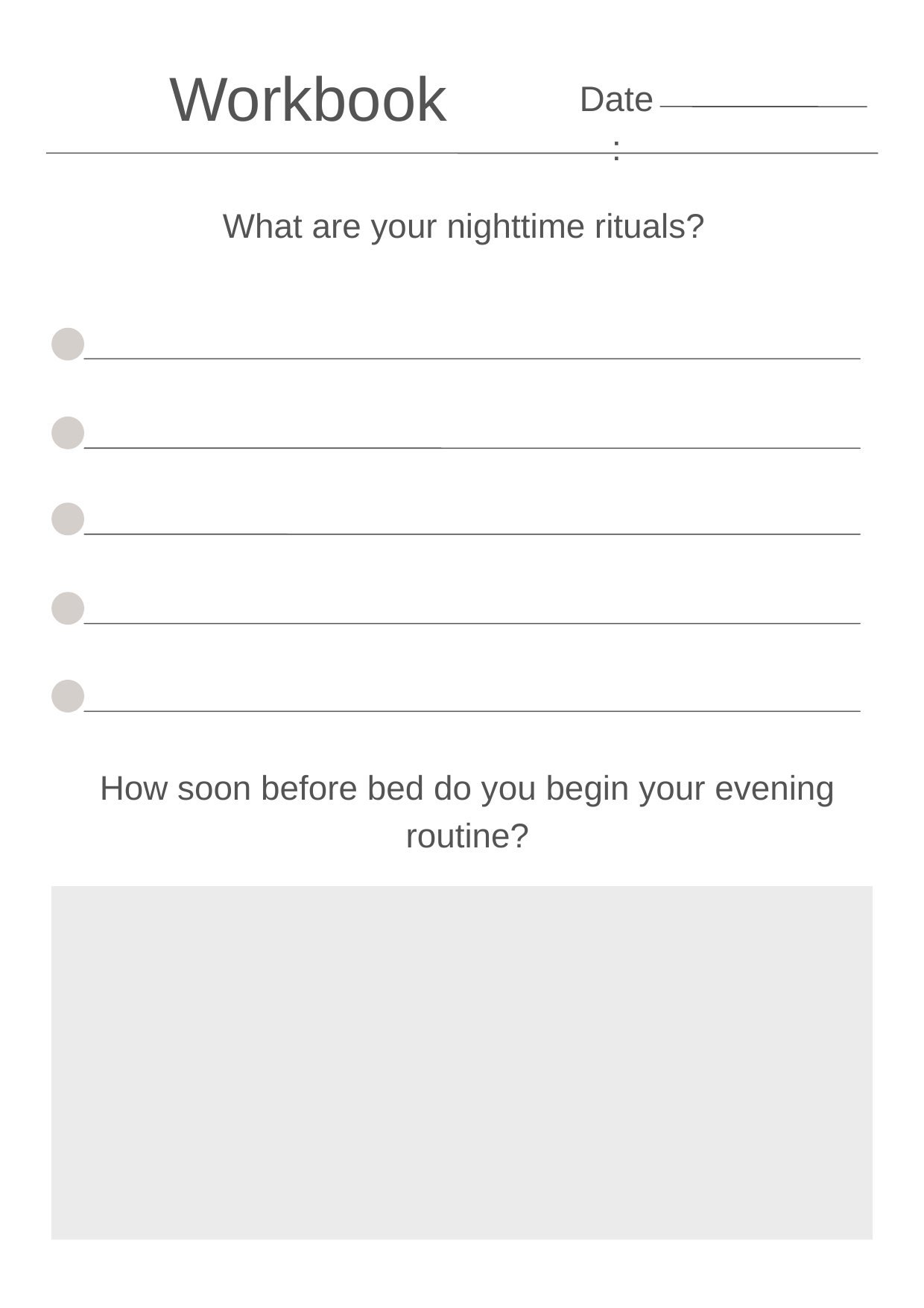

Workbook
Date:

What are your nighttime rituals?

How soon before bed do you begin your evening routine?